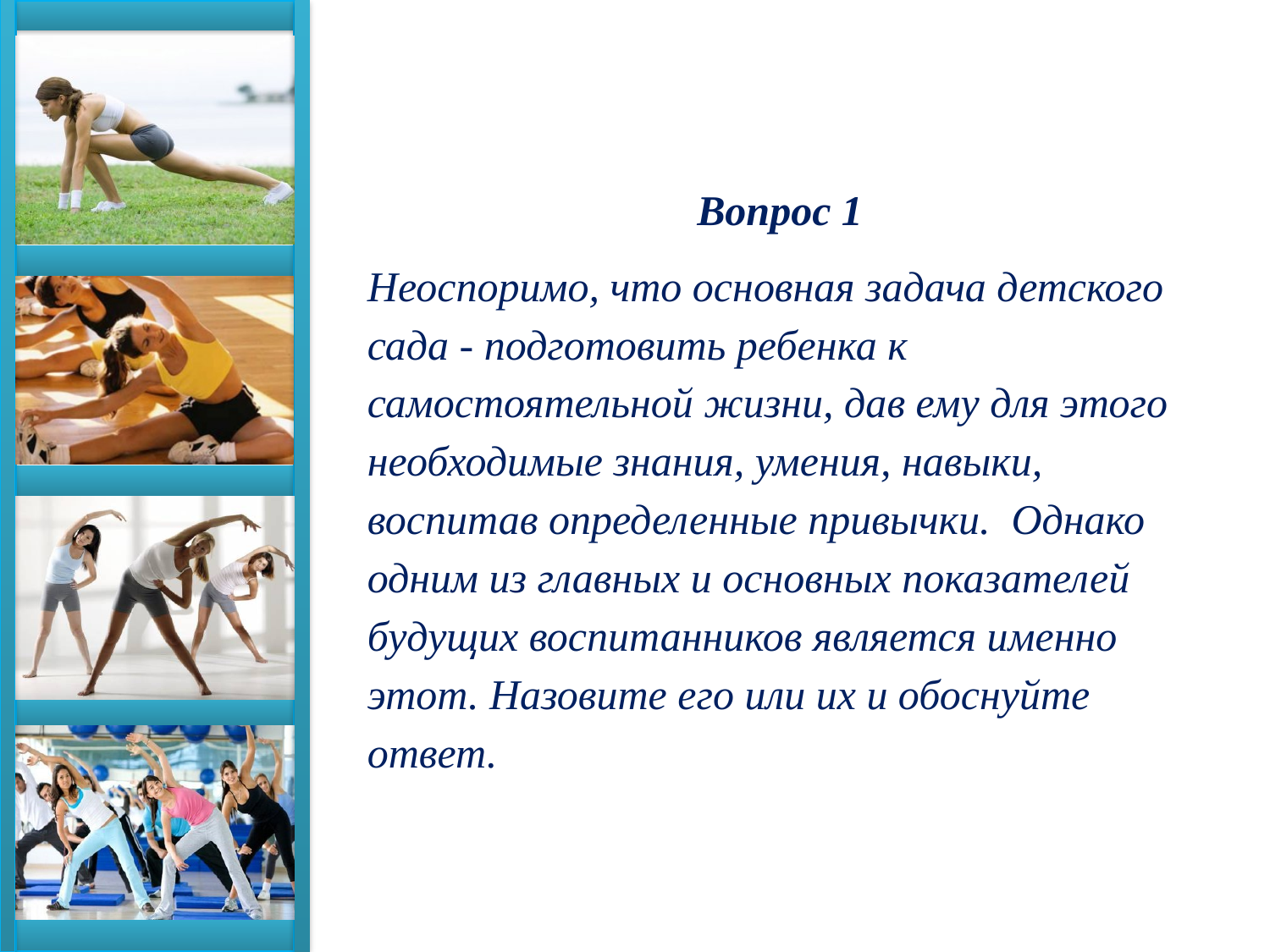

Вопрос 1
Неоспоримо, что основная задача детского сада - подготовить ребенка к самостоятельной жизни, дав ему для этого необходимые знания, умения, навыки, воспитав определенные привычки.  Однако одним из главных и основных показателей будущих воспитанников является именно  этот. Назовите его или их и обоснуйте ответ.